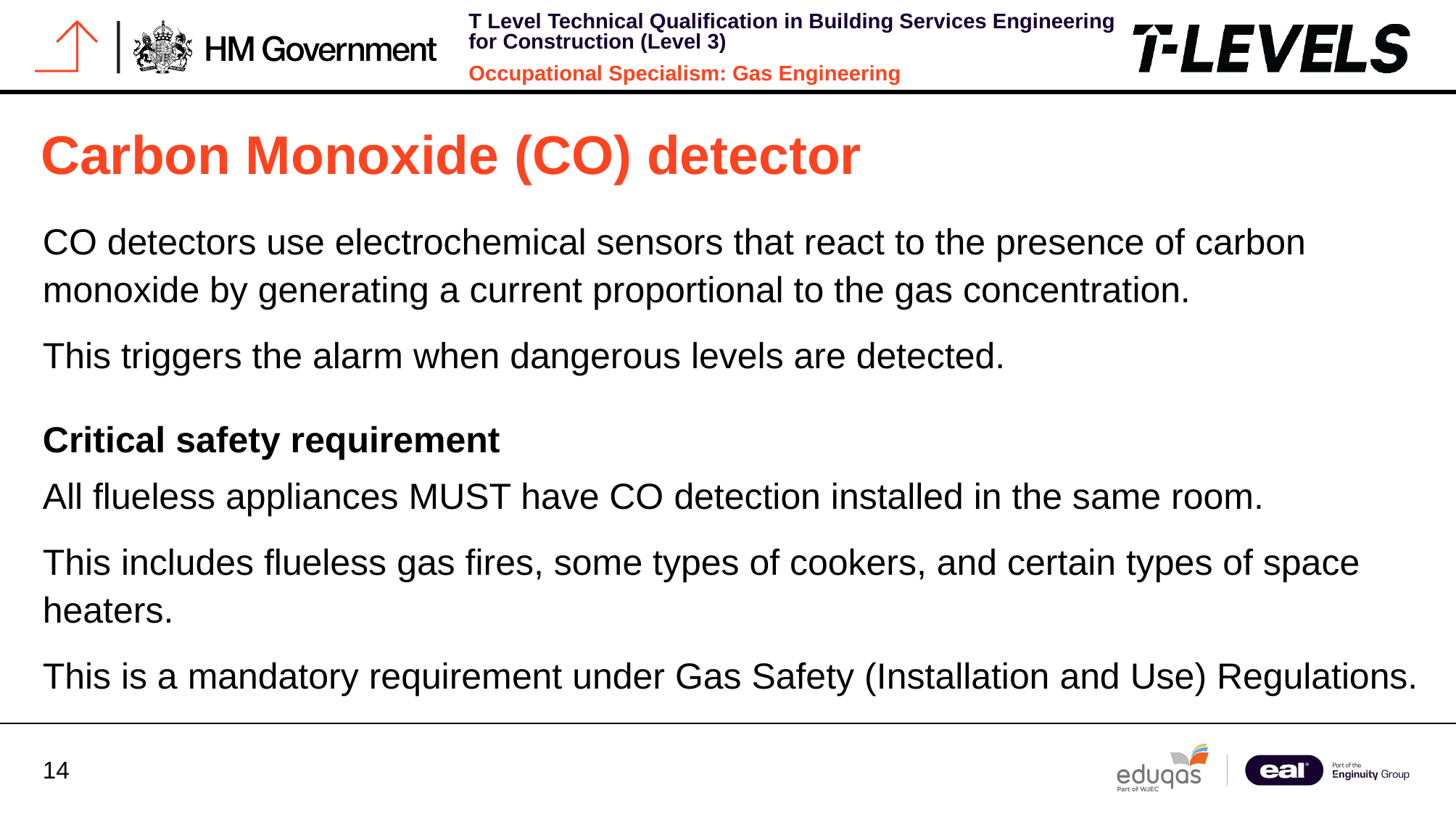

# Carbon Monoxide (CO) detector
CO detectors use electrochemical sensors that react to the presence of carbon monoxide by generating a current proportional to the gas concentration.
This triggers the alarm when dangerous levels are detected.
Critical safety requirement
All flueless appliances MUST have CO detection installed in the same room.
This includes flueless gas fires, some types of cookers, and certain types of space heaters.
This is a mandatory requirement under Gas Safety (Installation and Use) Regulations.